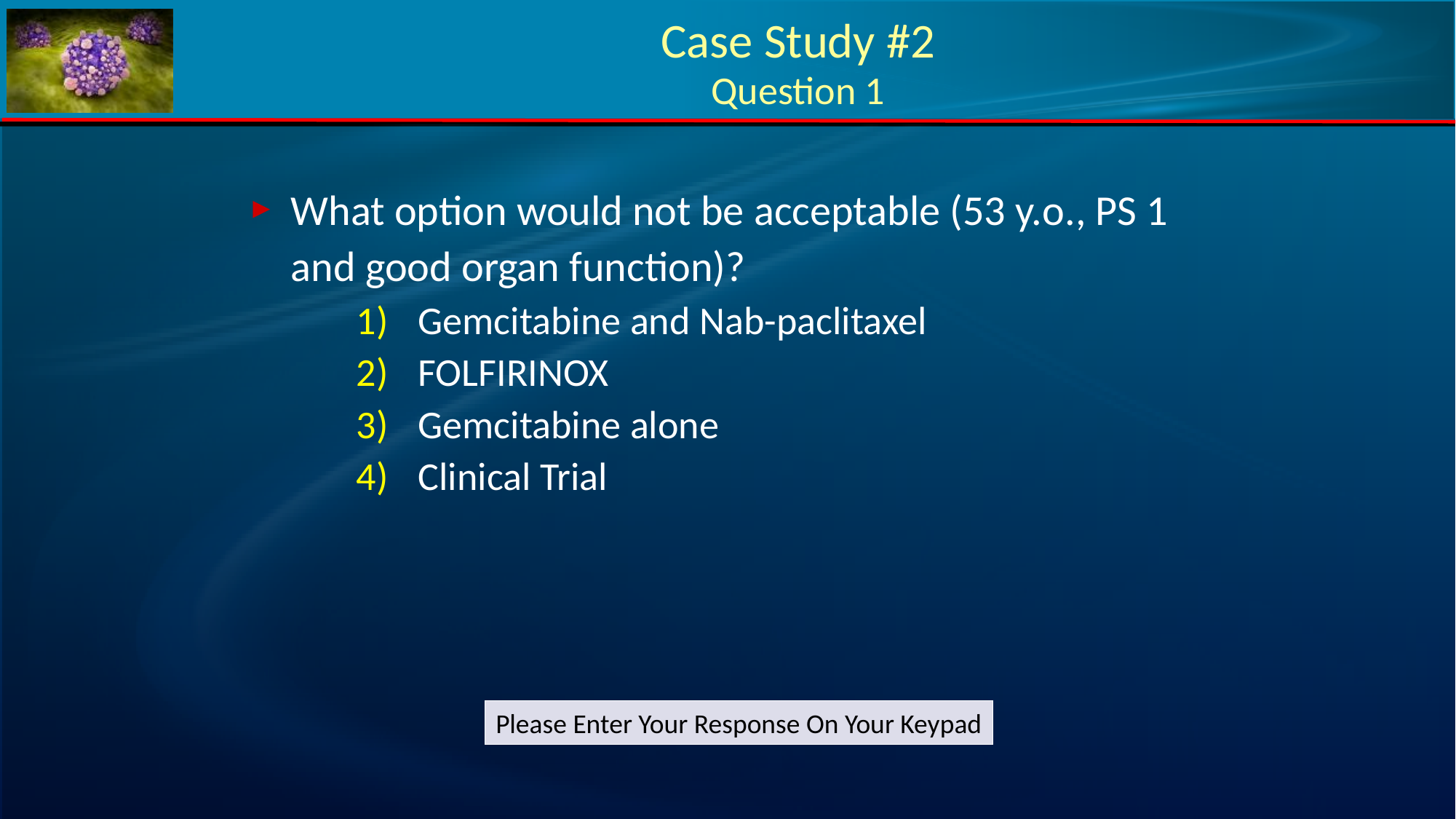

Case Study #2
Question 1
What option would not be acceptable (53 y.o., PS 1 and good organ function)?
Gemcitabine and Nab-paclitaxel
FOLFIRINOX
Gemcitabine alone
Clinical Trial
Please Enter Your Response On Your Keypad